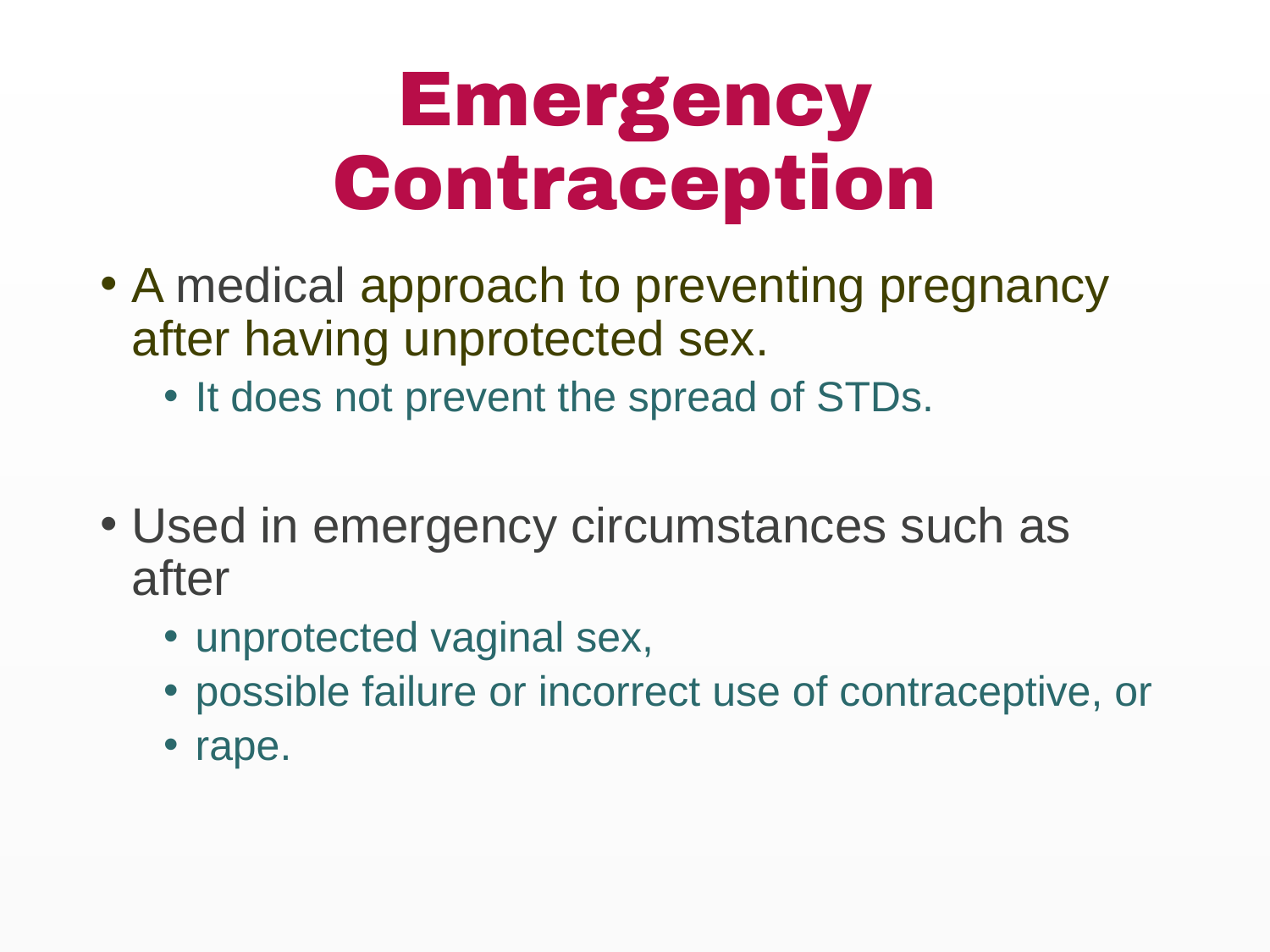

# Emergency Contraception
A medical approach to preventing pregnancy after having unprotected sex.
It does not prevent the spread of STDs.

Used in emergency circumstances such as after
unprotected vaginal sex,
possible failure or incorrect use of contraceptive, or
rape.